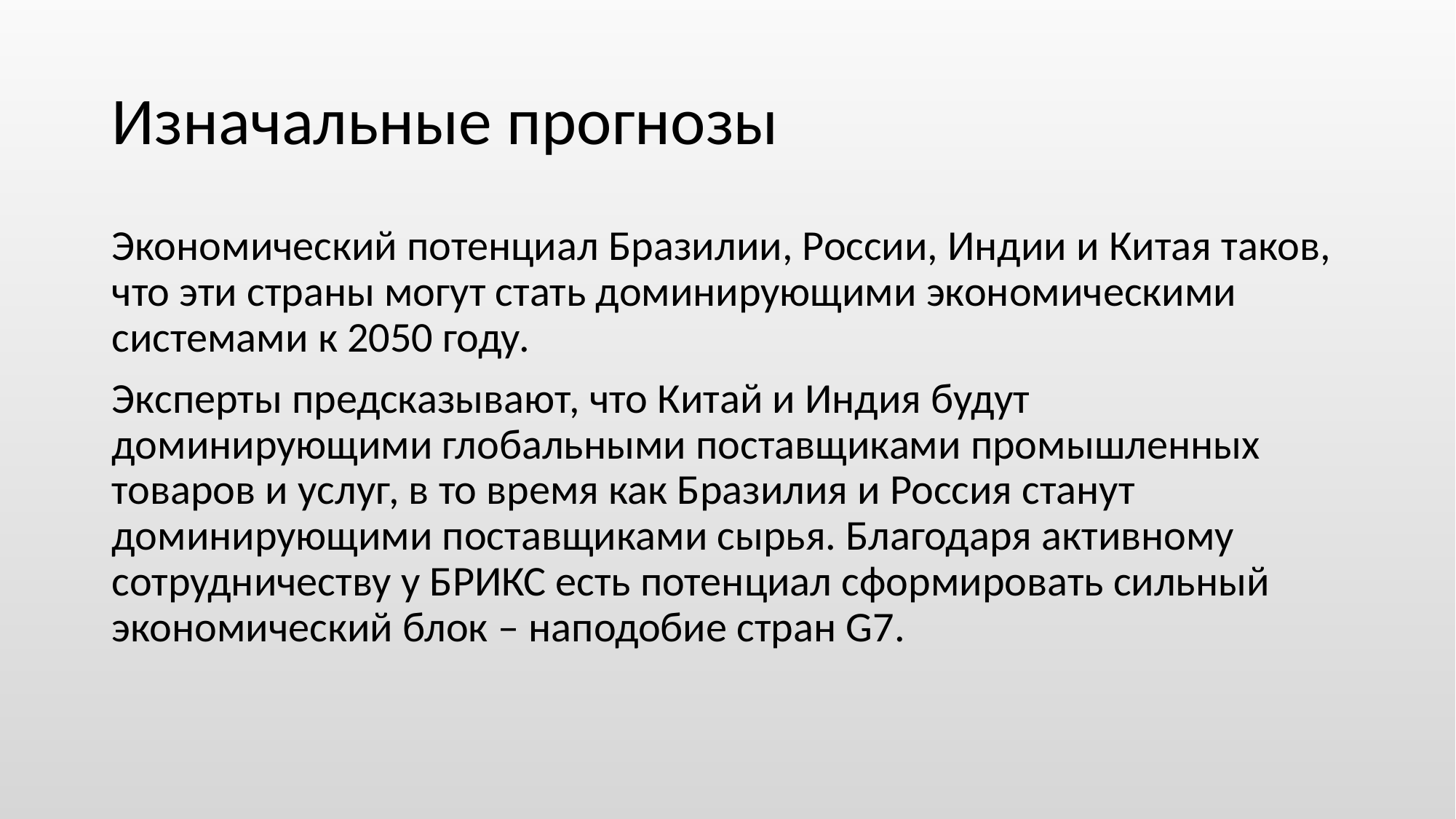

# Изначальные прогнозы
Экономический потенциал Бразилии, России, Индии и Китая таков, что эти страны могут стать доминирующими экономическими системами к 2050 году.
Эксперты предсказывают, что Китай и Индия будут доминирующими глобальными поставщиками промышленных товаров и услуг, в то время как Бразилия и Россия станут доминирующими поставщиками сырья. Благодаря активному сотрудничеству у БРИКС есть потенциал сформировать сильный экономический блок – наподобие стран G7.